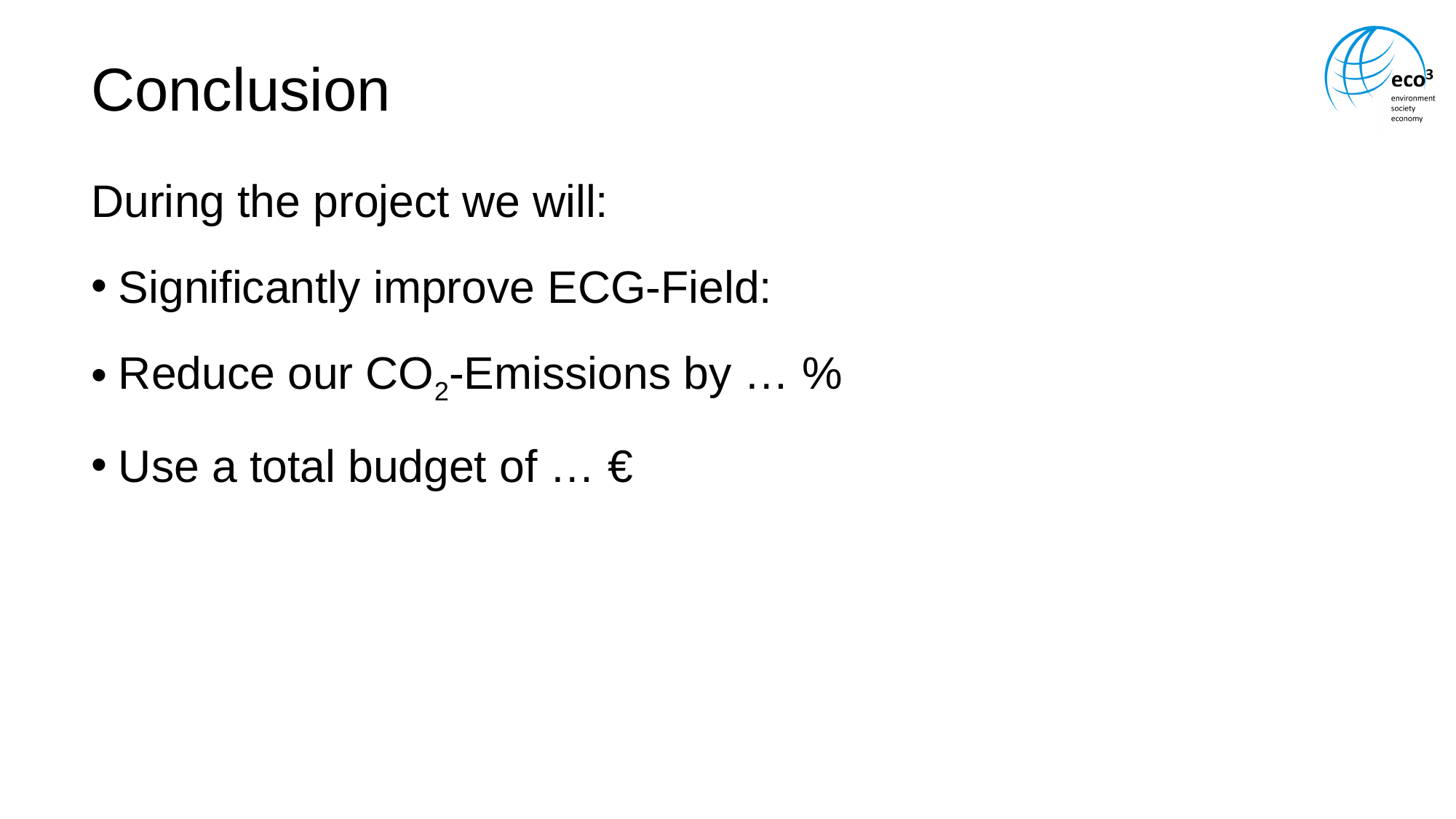

# Conclusion
During the project we will:
Significantly improve ECG-Field:
Reduce our CO2-Emissions by … %
Use a total budget of … €